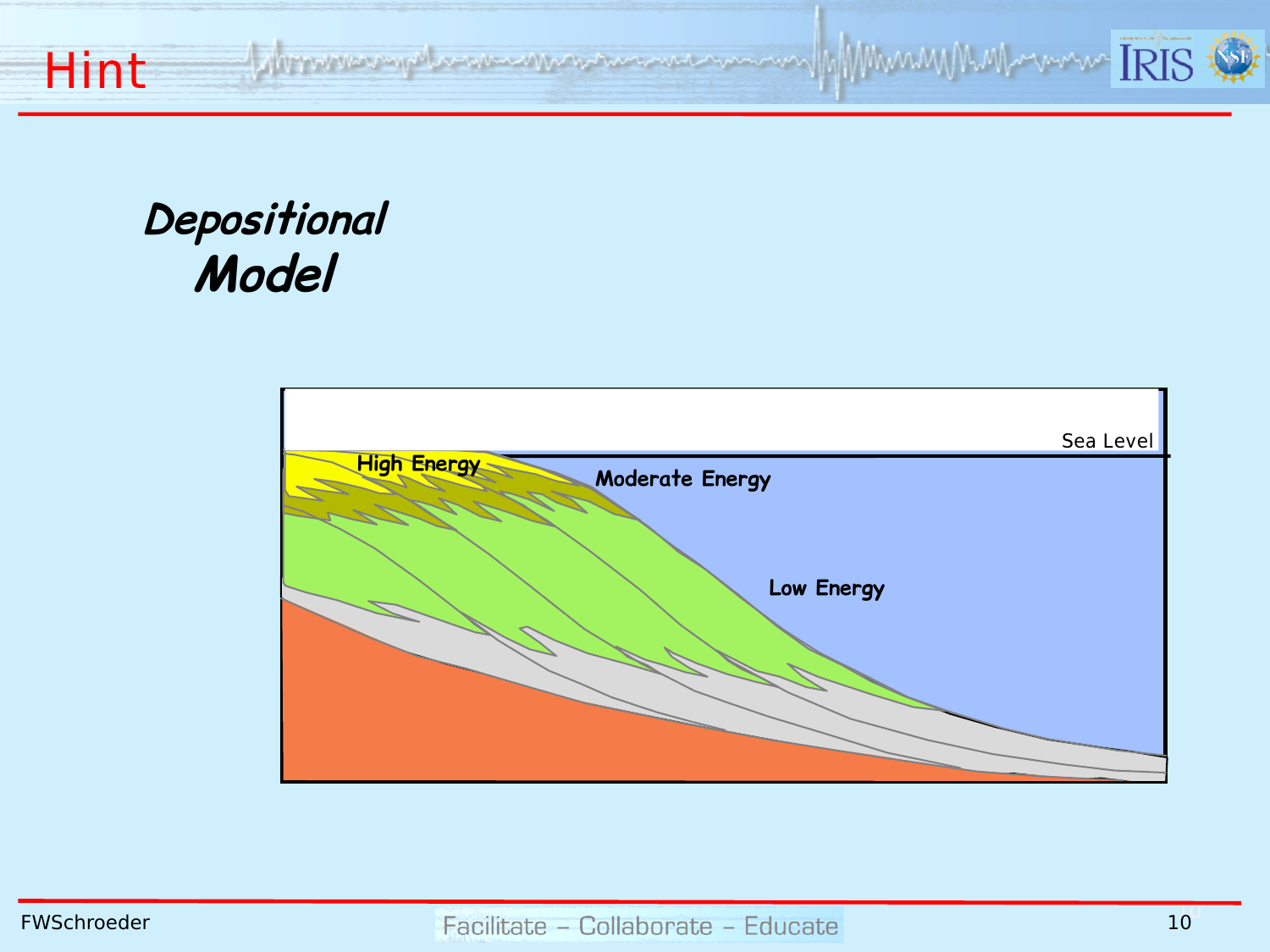

# Hint
Depositional
Model

Sea Level

High Energy
Moderate Energy
Low Energy